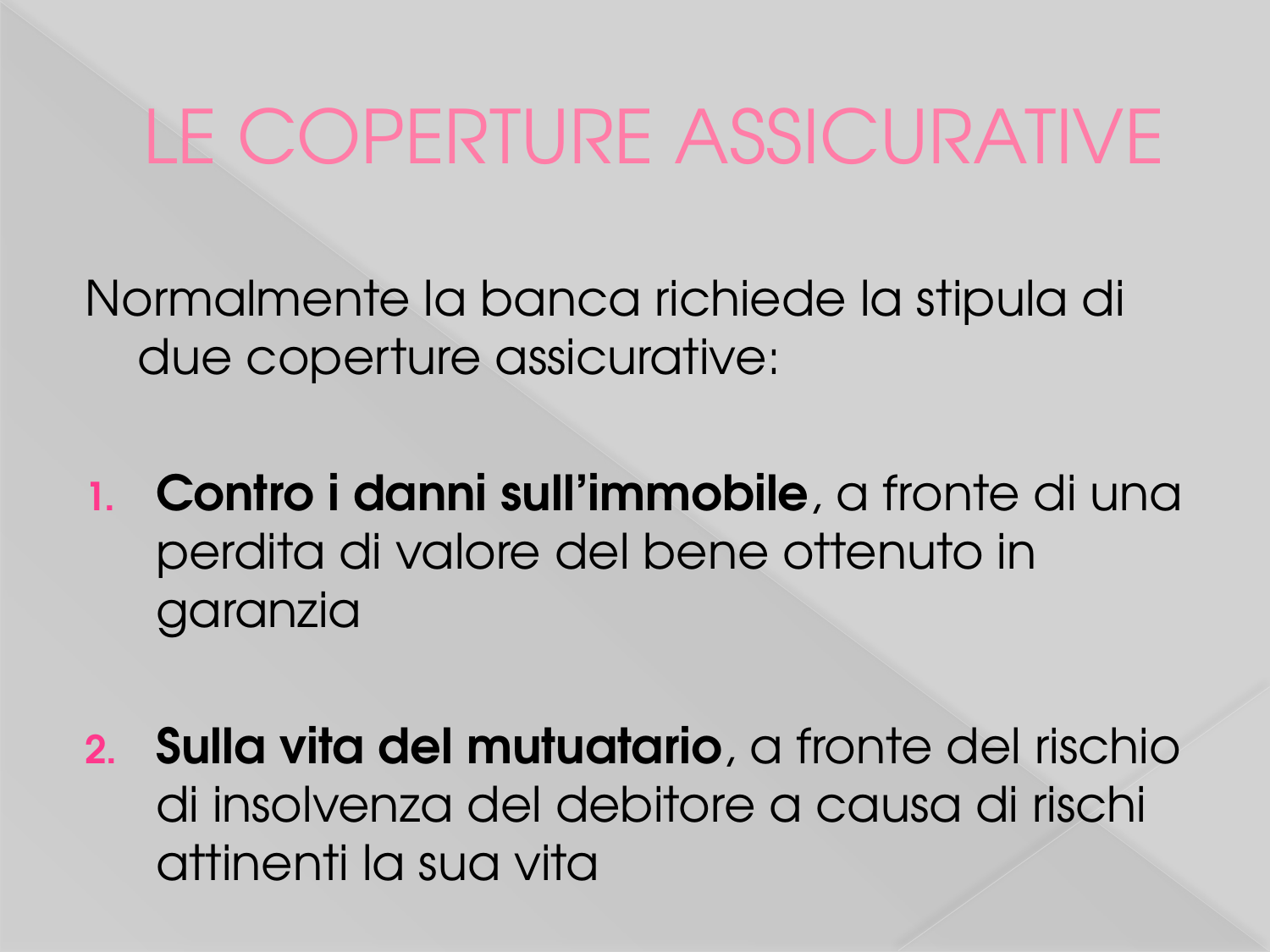

# LE COPERTURE ASSICURATIVE
Normalmente la banca richiede la stipula di due coperture assicurative:

Contro i danni sull’immobile, a fronte di una perdita di valore del bene ottenuto in garanzia

Sulla vita del mutuatario, a fronte del rischio di insolvenza del debitore a causa di rischi attinenti la sua vita